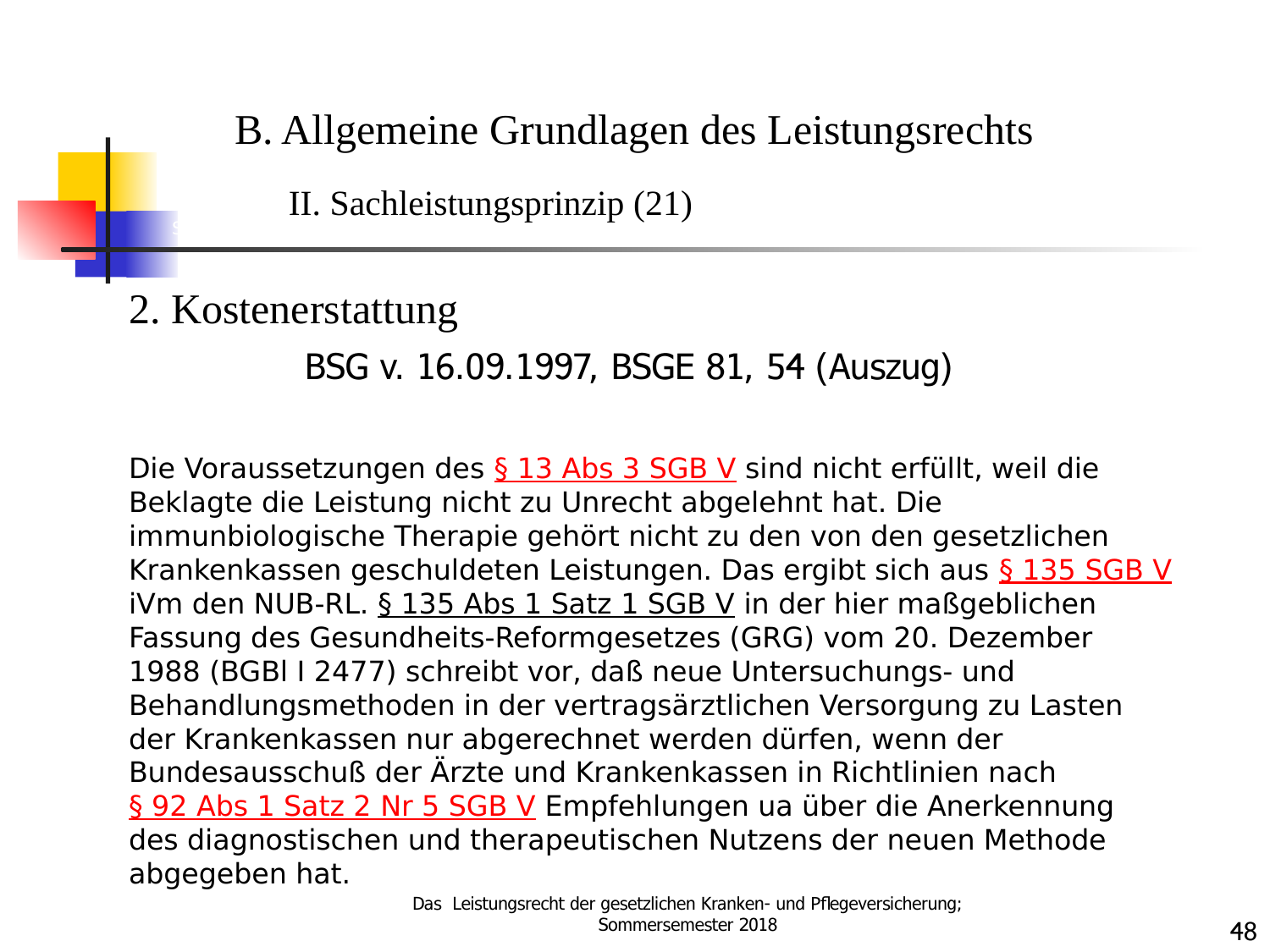

Sachleistung 21
B. Allgemeine Grundlagen des Leistungsrechts
	II. Sachleistungsprinzip (21)
2. Kostenerstattung
BSG v. 16.09.1997, BSGE 81, 54 (Auszug)
Die Voraussetzungen des § 13 Abs 3 SGB V sind nicht erfüllt, weil die Beklagte die Leistung nicht zu Unrecht abgelehnt hat. Die immunbiologische Therapie gehört nicht zu den von den gesetzlichen Krankenkassen geschuldeten Leistungen. Das ergibt sich aus § 135 SGB V iVm den NUB-RL. § 135 Abs 1 Satz 1 SGB V in der hier maßgeblichen Fassung des Gesundheits-Reformgesetzes (GRG) vom 20. Dezember 1988 (BGBl I 2477) schreibt vor, daß neue Untersuchungs- und Behandlungsmethoden in der vertragsärztlichen Versorgung zu Lasten der Krankenkassen nur abgerechnet werden dürfen, wenn der Bundesausschuß der Ärzte und Krankenkassen in Richtlinien nach § 92 Abs 1 Satz 2 Nr 5 SGB V Empfehlungen ua über die Anerkennung des diagnostischen und therapeutischen Nutzens der neuen Methode abgegeben hat.
Das  Leistungsrecht der gesetzlichen Kranken- und Pflegeversicherung; Sommersemester 2018
48